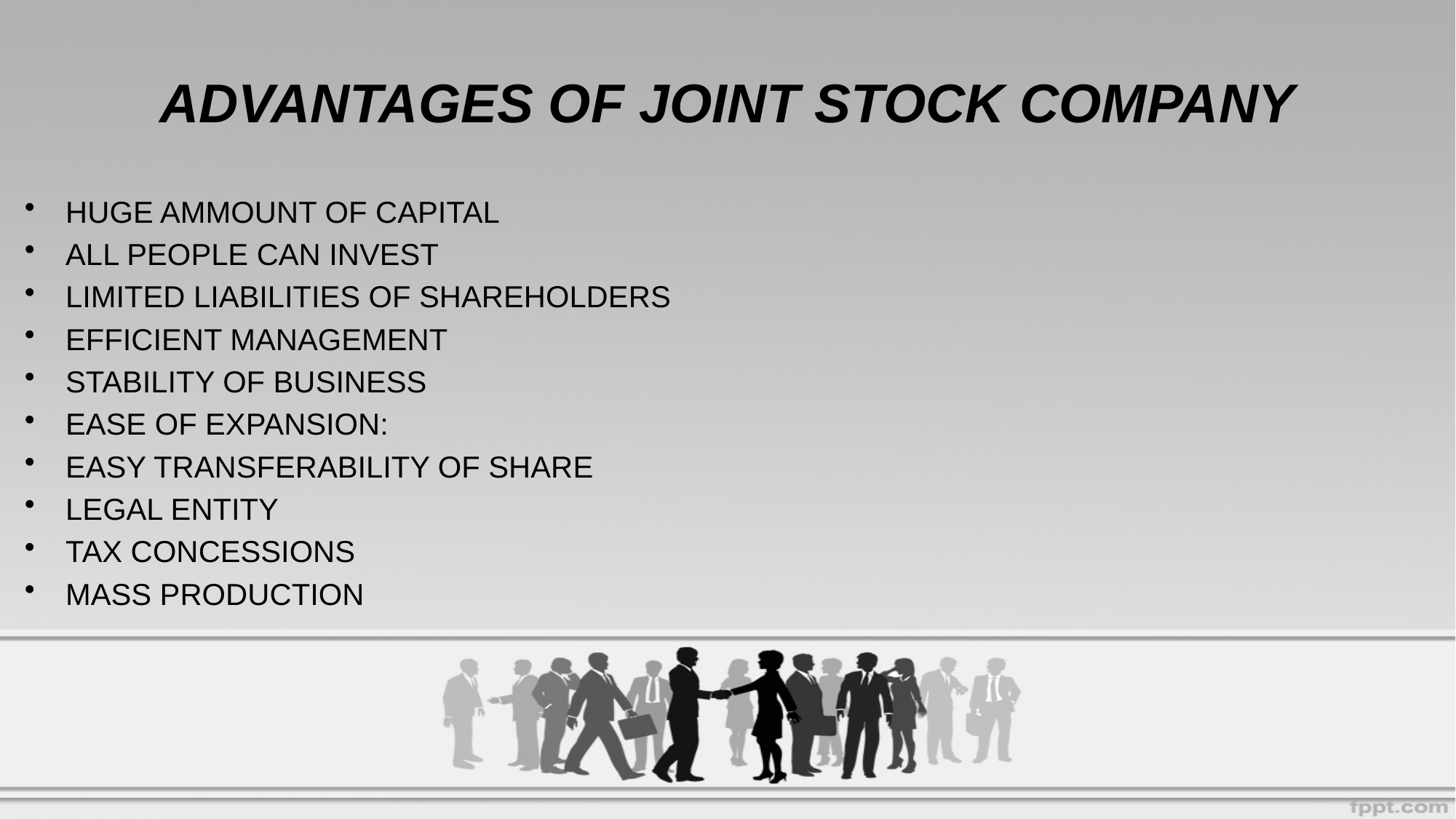

# ADVANTAGES OF JOINT STOCK COMPANY

HUGE AMMOUNT OF CAPITAL
ALL PEOPLE CAN INVEST
LIMITED LIABILITIES OF SHAREHOLDERS
EFFICIENT MANAGEMENT
STABILITY OF BUSINESS
EASE OF EXPANSION:
EASY TRANSFERABILITY OF SHARE
LEGAL ENTITY
TAX CONCESSIONS
MASS PRODUCTION